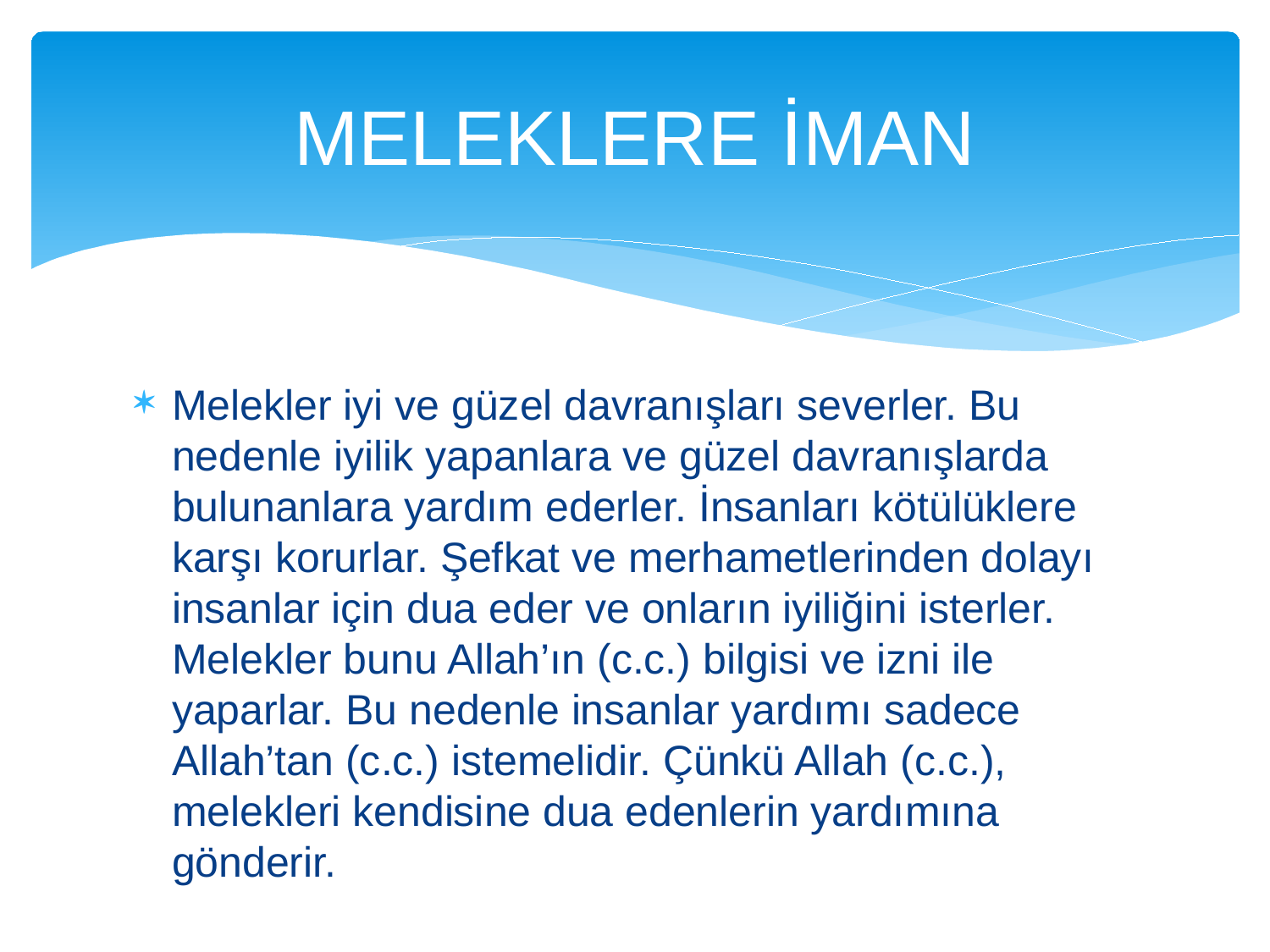

# MELEKLERE İMAN
Melekler iyi ve güzel davranışları severler. Bu nedenle iyilik yapanlara ve güzel davranışlarda bulunanlara yardım ederler. İnsanları kötülüklere karşı korurlar. Şefkat ve merhametlerinden dolayı insanlar için dua eder ve onların iyiliğini isterler. Melekler bunu Allah’ın (c.c.) bilgisi ve izni ile yaparlar. Bu nedenle insanlar yardımı sadece Allah’tan (c.c.) istemelidir. Çünkü Allah (c.c.), melekleri kendisine dua edenlerin yardımına gönderir.